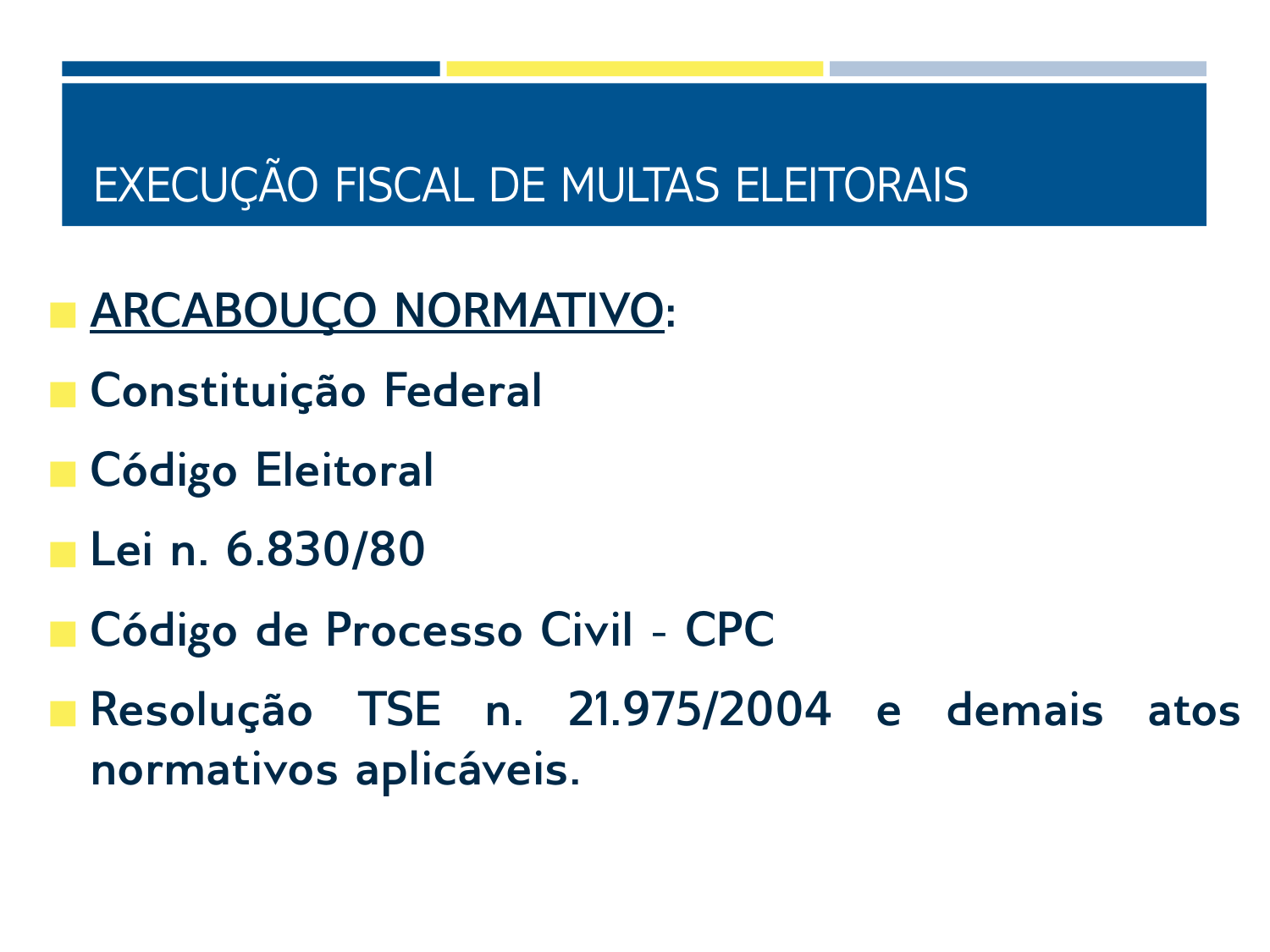

# EXECUÇÃO FISCAL DE MULTAS ELEITORAIS
ARCABOUÇO NORMATIVO:
Constituição Federal
Código Eleitoral
Lei n. 6.830/80
Código de Processo Civil - CPC
Resolução TSE n. 21.975/2004 e demais atos normativos aplicáveis.